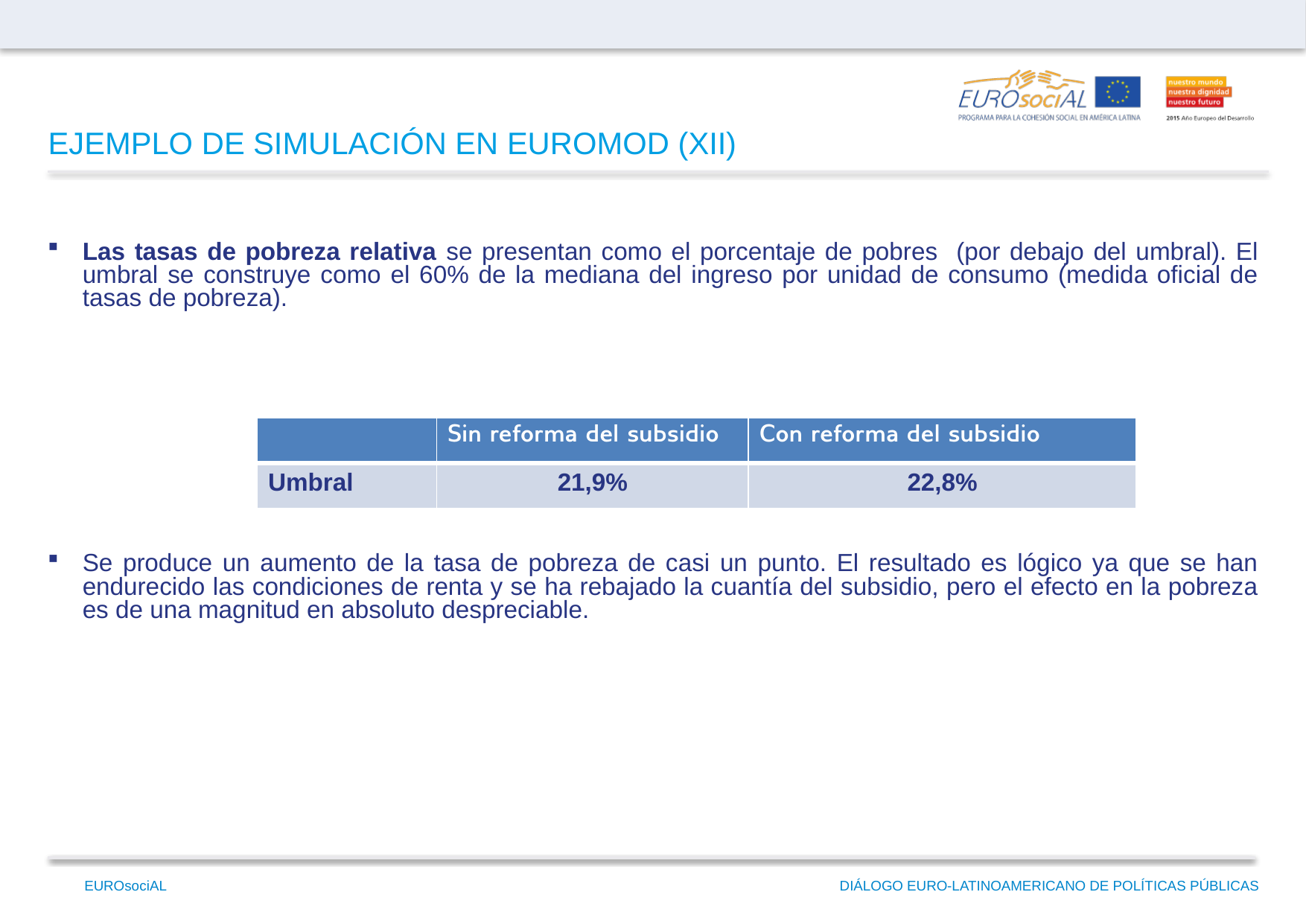

EJEMPLO DE SIMULACIÓN EN EUROMOD (XII)

Las tasas de pobreza relativa se presentan como el porcentaje de pobres  (por debajo del umbral). El umbral se construye como el 60% de la mediana del ingreso por unidad de consumo (medida oficial de tasas de pobreza).

Se produce un aumento de la tasa de pobreza de casi un punto. El resultado es lógico ya que se han endurecido las condiciones de renta y se ha rebajado la cuantía del subsidio, pero el efecto en la pobreza es de una magnitud en absoluto despreciable.

|  | Sin reforma del subsidio | Con reforma del subsidio |
| --- | --- | --- |
| Umbral | 21,9% | 22,8% |